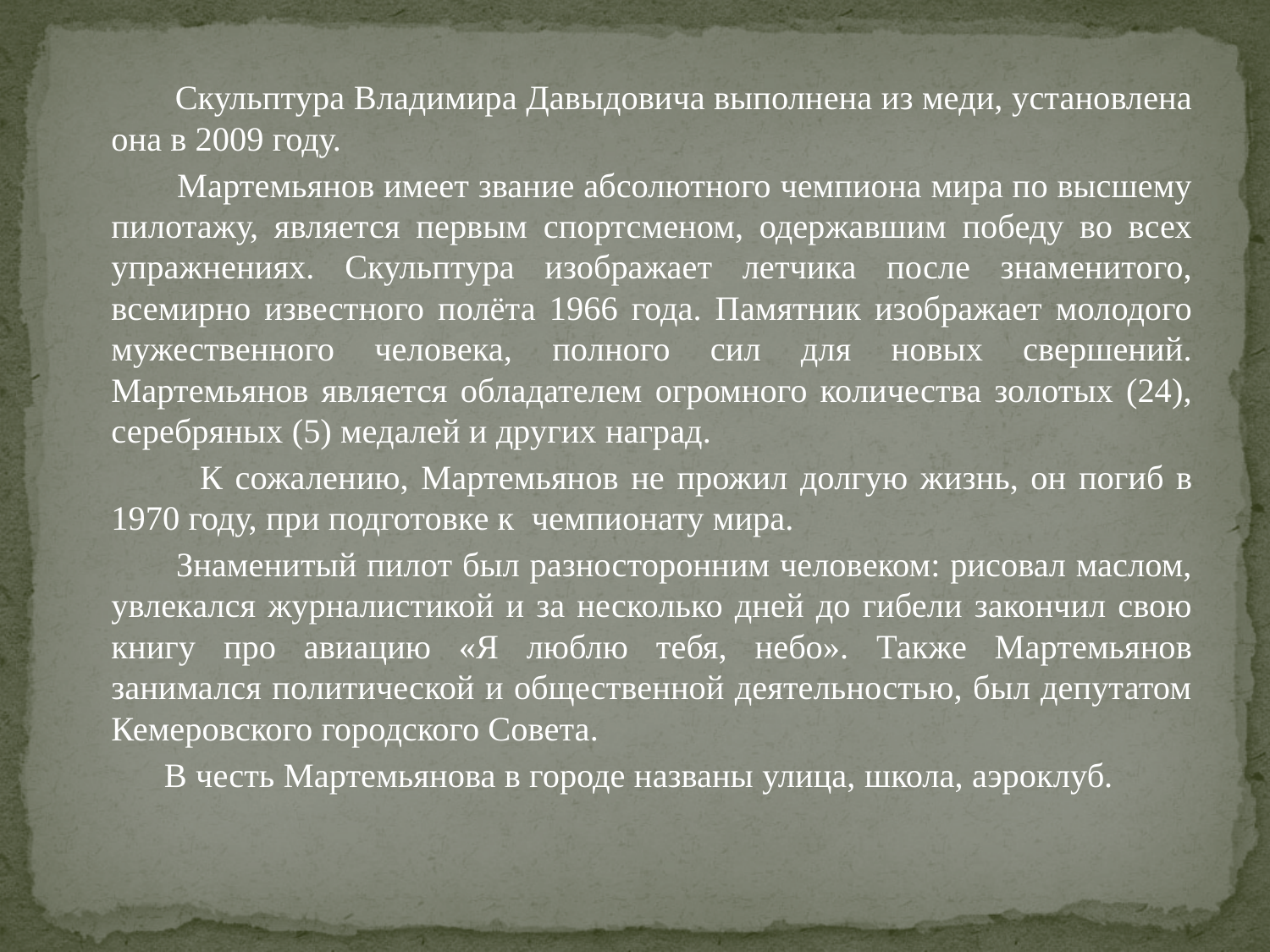

Скульптура Владимира Давыдовича выполнена из меди, установлена она в 2009 году.
           Мартемьянов имеет звание абсолютного чемпиона мира по высшему пилотажу, является первым спортсменом, одержавшим победу во всех упражнениях. Скульптура изображает летчика после знаменитого, всемирно известного полёта 1966 года. Памятник изображает молодого мужественного человека, полного сил для новых свершений. Мартемьянов является обладателем огромного количества золотых (24), серебряных (5) медалей и других наград.
          К сожалению, Мартемьянов не прожил долгую жизнь, он погиб в 1970 году, при подготовке к  чемпионату мира.
          Знаменитый пилот был разносторонним человеком: рисовал маслом, увлекался журналистикой и за несколько дней до гибели закончил свою книгу про авиацию «Я люблю тебя, небо». Также Мартемьянов занимался политической и общественной деятельностью, был депутатом Кемеровского городского Совета.
          В честь Мартемьянова в городе названы улица, школа, аэроклуб.